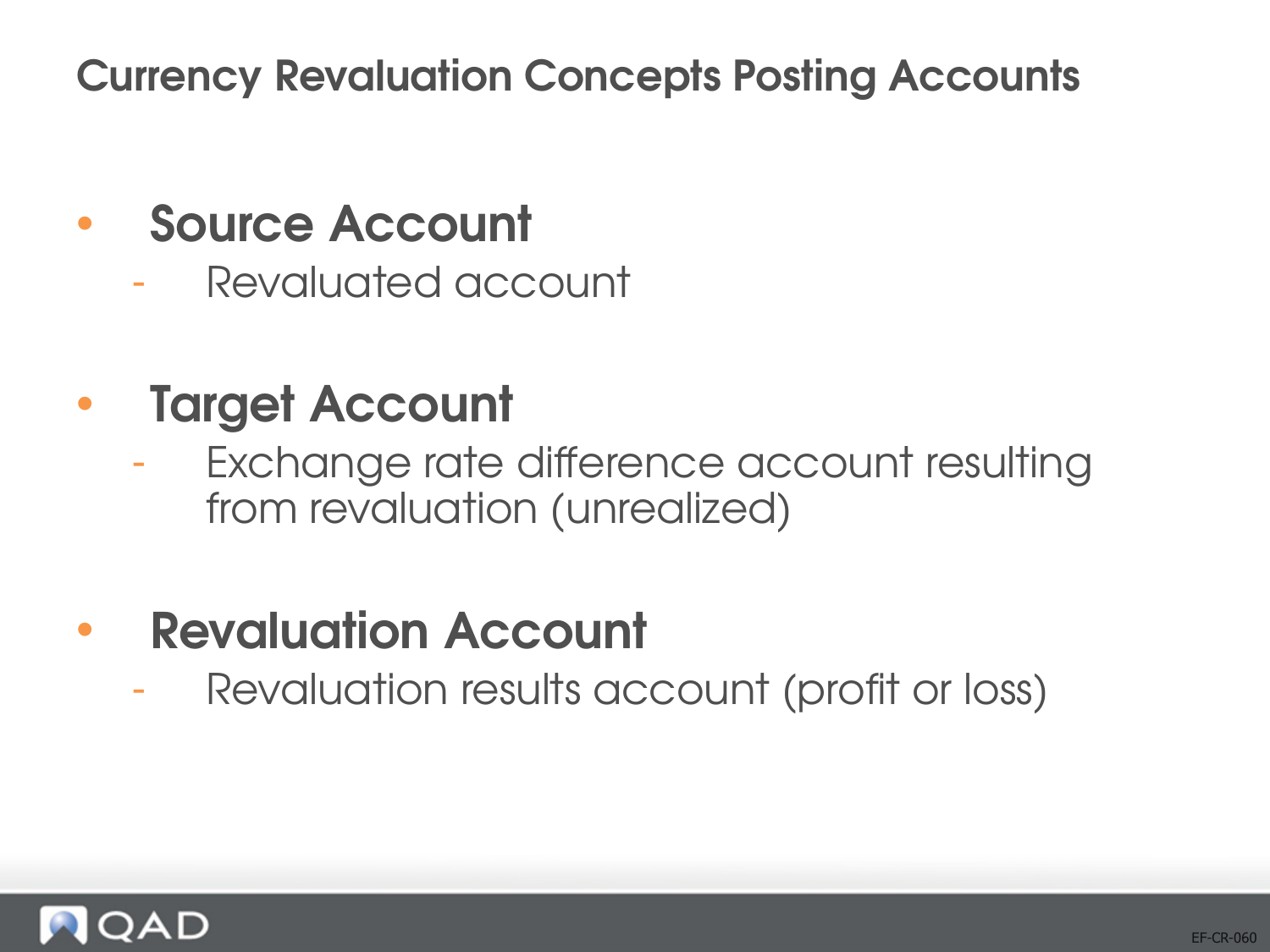

# Currency Revaluation Concepts Posting Accounts

Source Account
Revaluated account

Target Account
Exchange rate difference account resulting from revaluation (unrealized)

Revaluation Account
Revaluation results account (profit or loss)
EF-CR-060